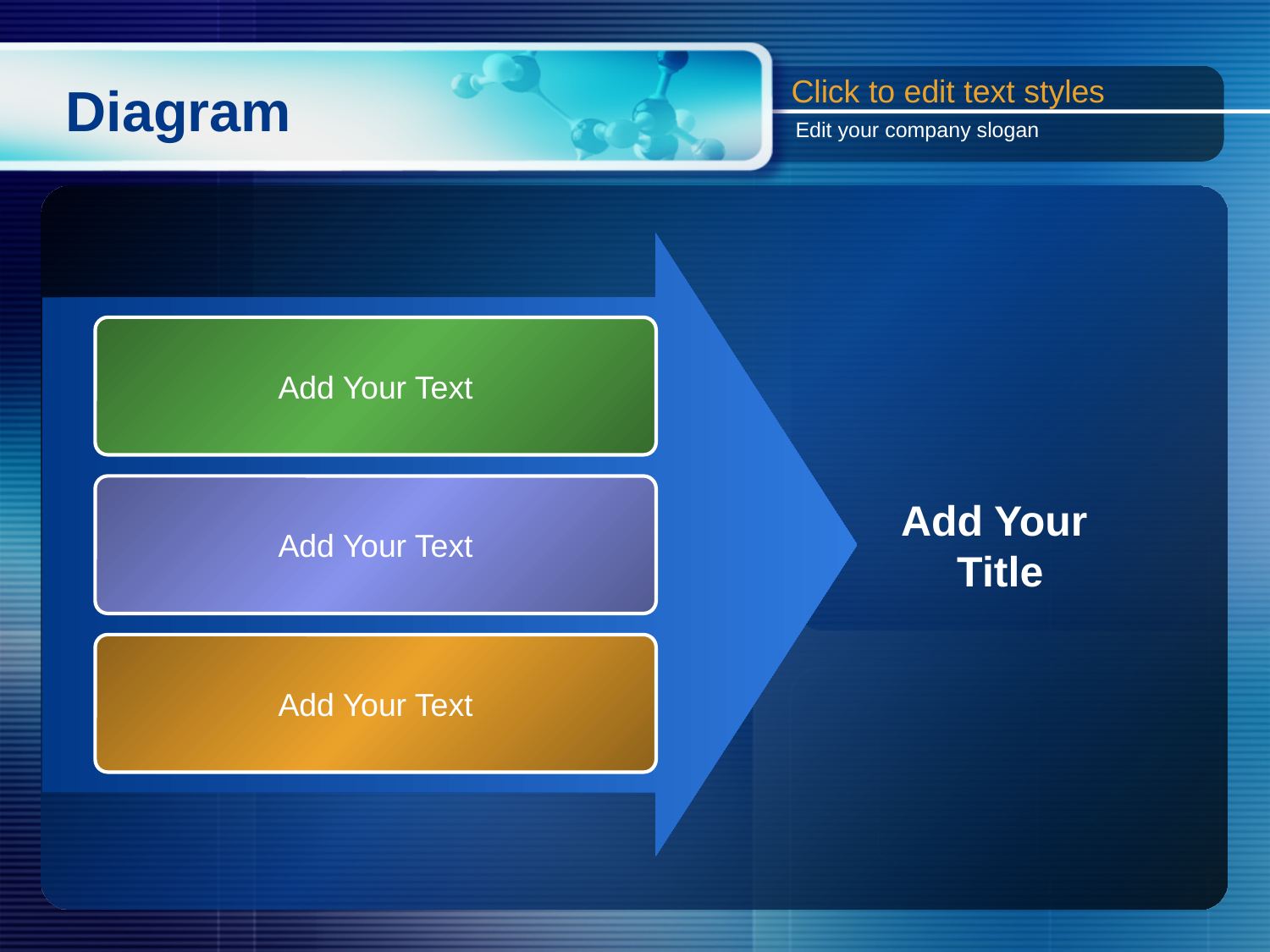

Click to edit text styles
# Diagram
Edit your company slogan

Add Your Text
Add Your
Title
Add Your Text
Add Your Text